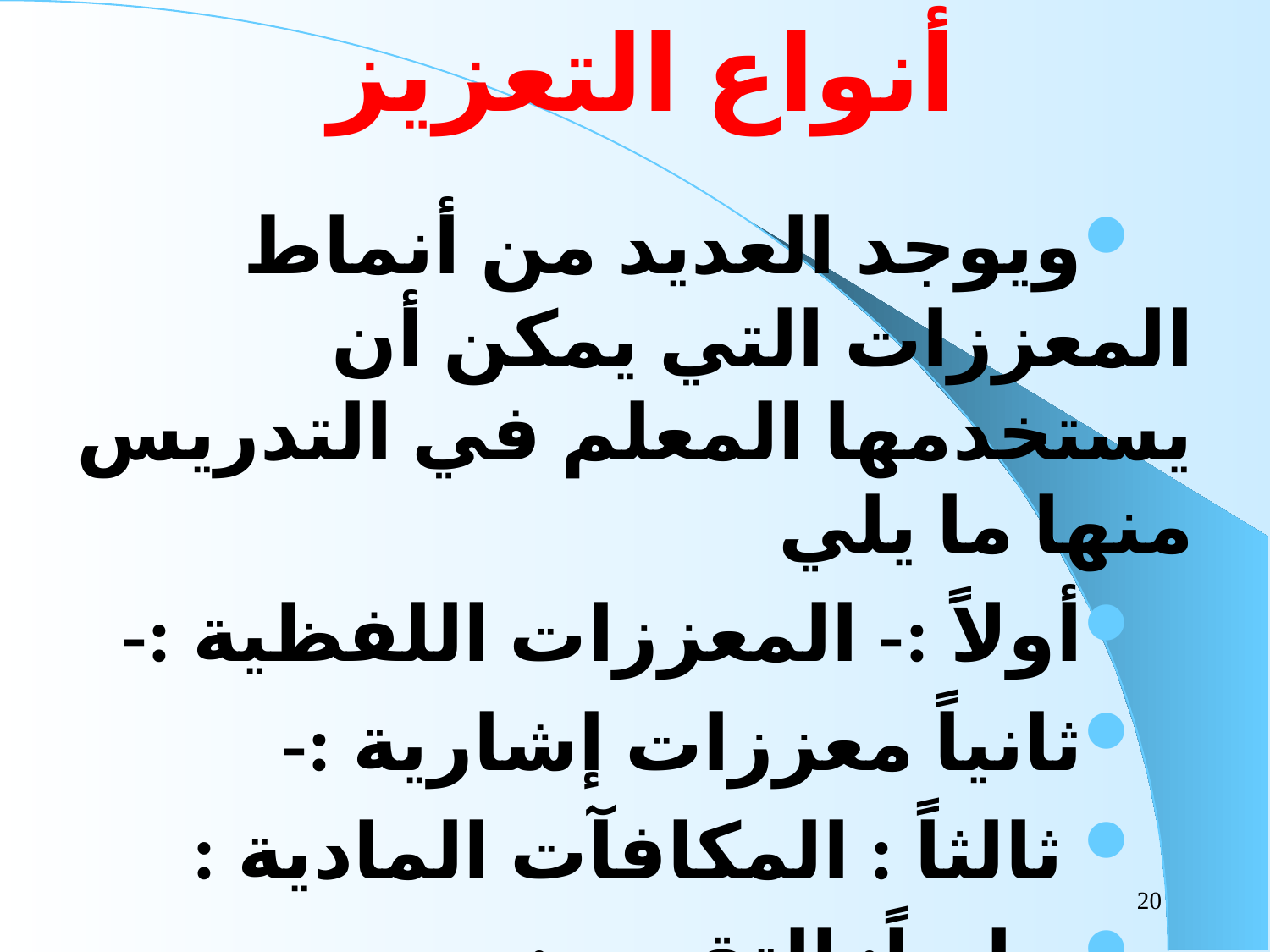

أنواع التعزيز
ويوجد العديد من أنماط المعززات التي يمكن أن يستخدمها المعلم في التدريس منها ما يلي
أولاً :- المعززات اللفظية :-
ثانياً معززات إشارية :-
 ثالثاً : المكافآت المادية :
-رابعاً: التقدير :-

20